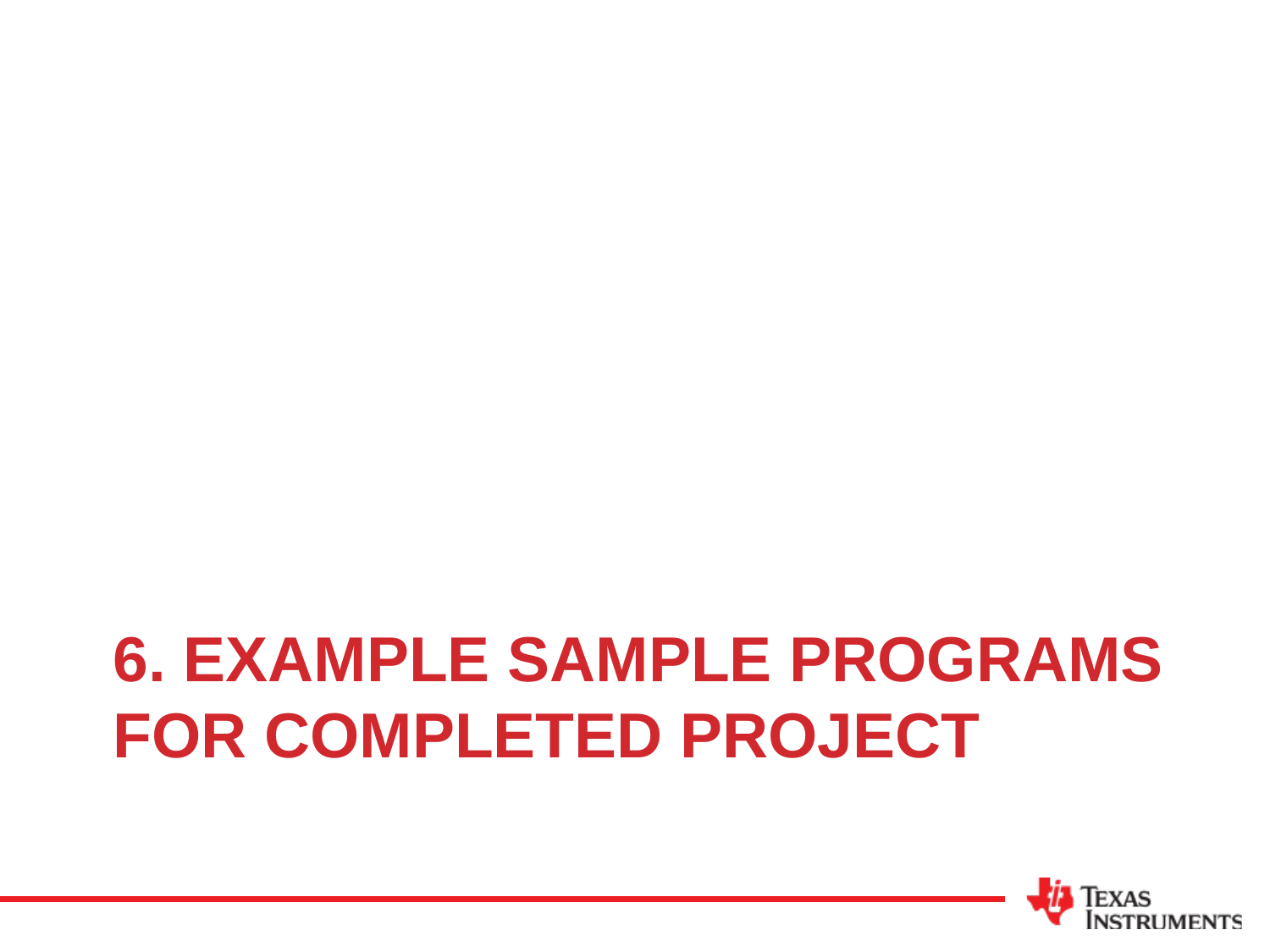

# 6. Example Sample programs for completed project